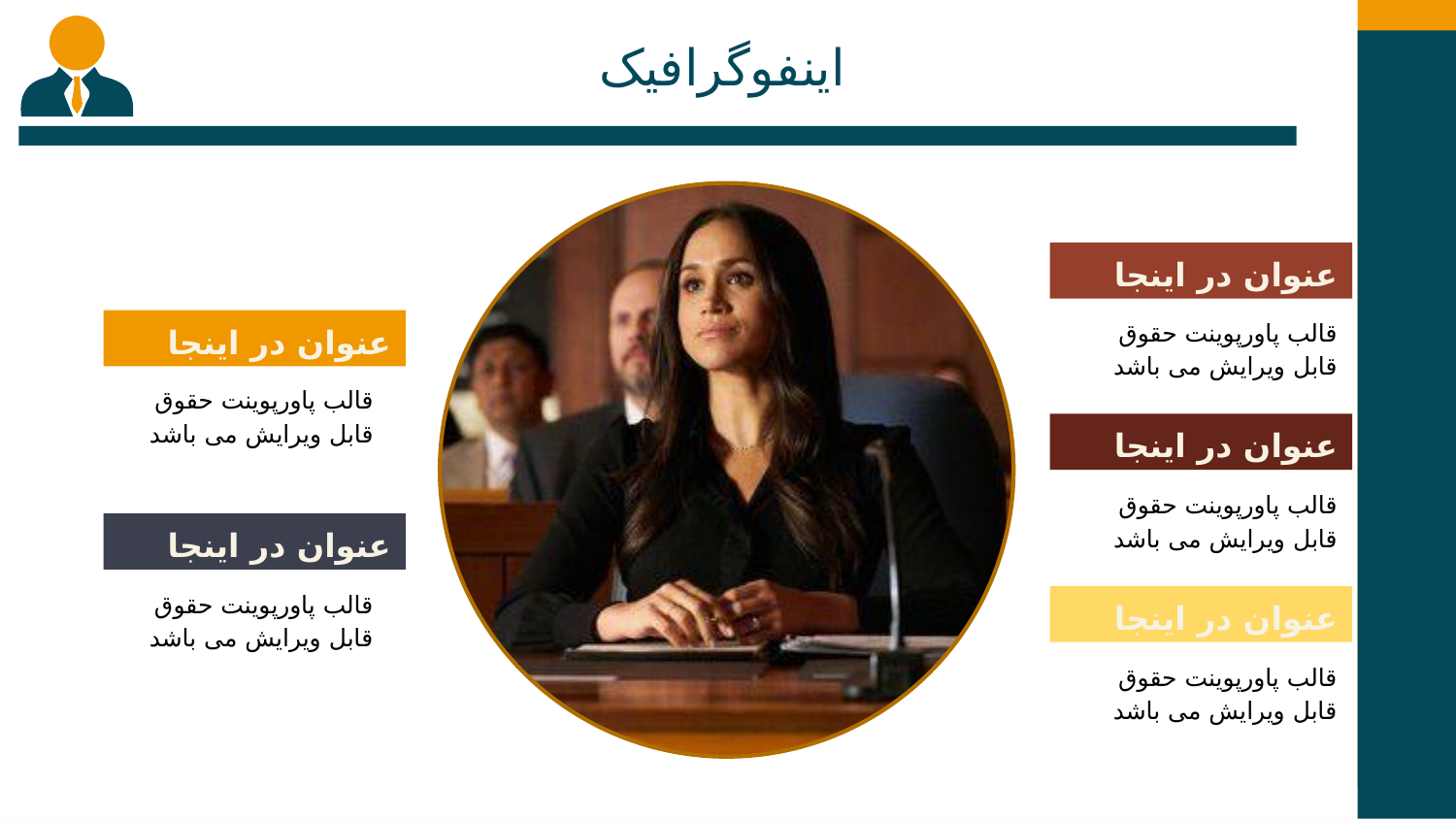

# اینفوگرافیک

عنوان در اینجا
قالب پاورپوینت حقوق قابل ویرایش می باشد
عنوان در اینجا
قالب پاورپوینت حقوق قابل ویرایش می باشد
عنوان در اینجا
قالب پاورپوینت حقوق قابل ویرایش می باشد
عنوان در اینجا
قالب پاورپوینت حقوق قابل ویرایش می باشد

عنوان در اینجا
قالب پاورپوینت حقوق قابل ویرایش می باشد